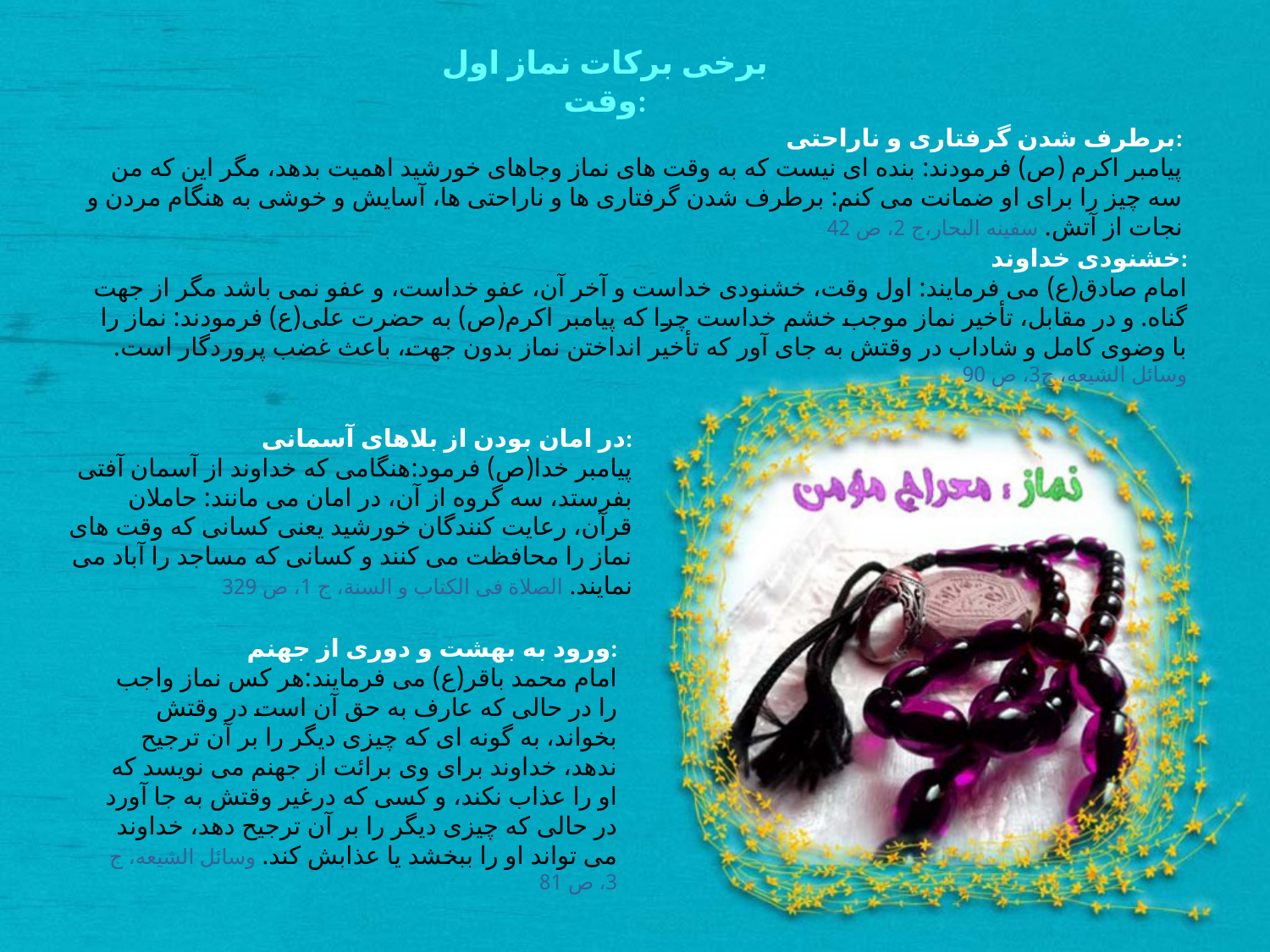

برخی برکات نماز اول وقت:
برطرف شدن گرفتاری و ناراحتی:
پیامبر اكرم (ص) فرمودند: بنده ای نیست كه به وقت های نماز وجاهای خورشید اهمیت بدهد، مگر این كه من سه چیز را برای او ضمانت می كنم: برطرف شدن گرفتاری ها و ناراحتی ها، آسایش و خوشی به هنگام مردن و نجات از آتش. سفینه البحار،ج 2، ص 42

خشنودی خداوند:
امام صادق(ع) می فرمایند: اول وقت، خشنودی خداست و آخر آن، عفو خداست، و عفو نمی باشد مگر از جهت گناه. و در مقابل، تأخیر نماز موجب خشم خداست چرا كه پیامبر اكرم(ص) به حضرت علی(ع) فرمودند: نماز را با وضوی كامل و شاداب در وقتش به جای آور كه تأخیر انداختن نماز بدون جهت، باعث غضب پروردگار است. وسائل الشیعه، ج3، ص 90
در امان بودن از بلاهای آسمانی:
پیامبر خدا(ص) فرمود:هنگامی كه خداوند از آسمان آفتی بفرستد، سه گروه از آن، در امان می مانند: حاملان قرآن، رعایت كنندگان خورشید یعنی كسانی كه وقت های نماز را محافظت می كنند و كسانی كه مساجد را آباد می نمایند. الصلاة فی الكتاب و السنة، ج 1، ص 329
 ورود به بهشت و دوری از جهنم:
امام محمد باقر(ع) می فرمایند:هر كس نماز واجب را در حالی كه عارف به حق آن است در وقتش بخواند، به گونه ای كه چیزی دیگر را بر آن ترجیح ندهد، خداوند برای وی برائت از جهنم می نویسد كه او را عذاب نكند، و كسی كه درغیر وقتش به جا آورد در حالی كه چیزی دیگر را بر آن ترجیح دهد، خداوند می تواند او را ببخشد یا عذابش كند. وسائل الشیعه، ج 3، ص 81